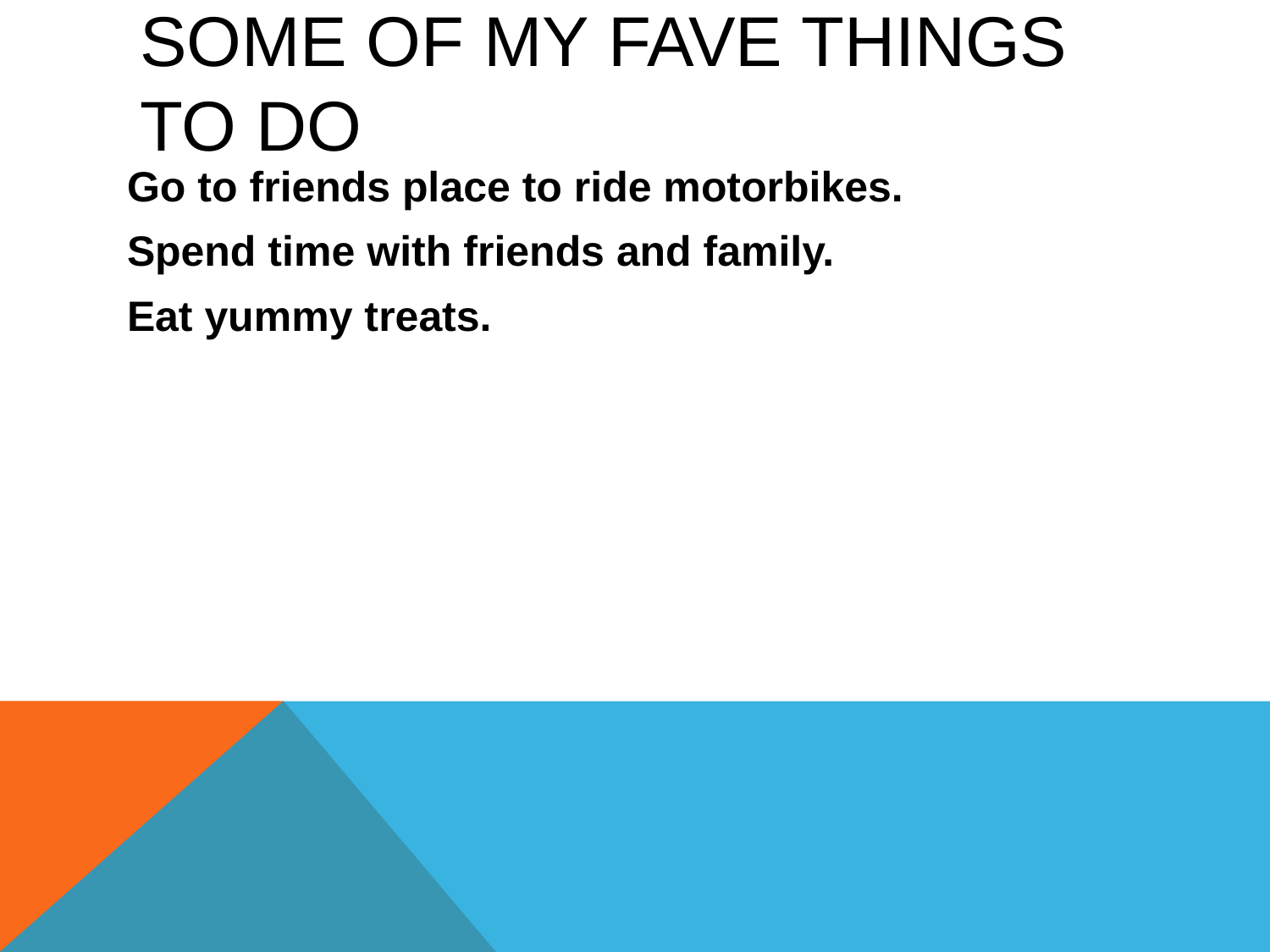

# Some of my fave things to do
Go to friends place to ride motorbikes.
Spend time with friends and family.
Eat yummy treats.